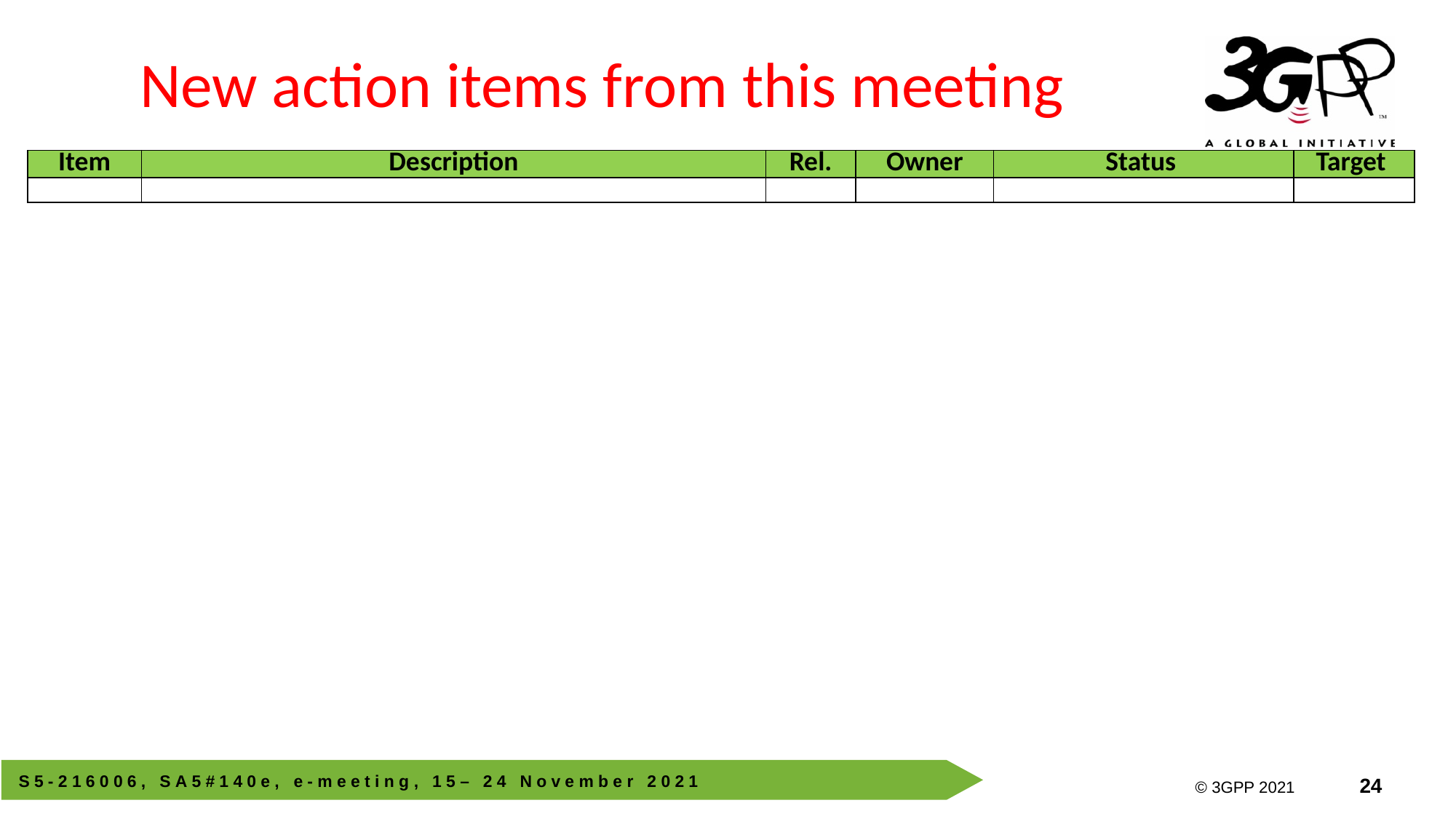

# New action items from this meeting
| Item | Description | Rel. | Owner | Status | Target |
| --- | --- | --- | --- | --- | --- |
|  |  |  |  |  |  |